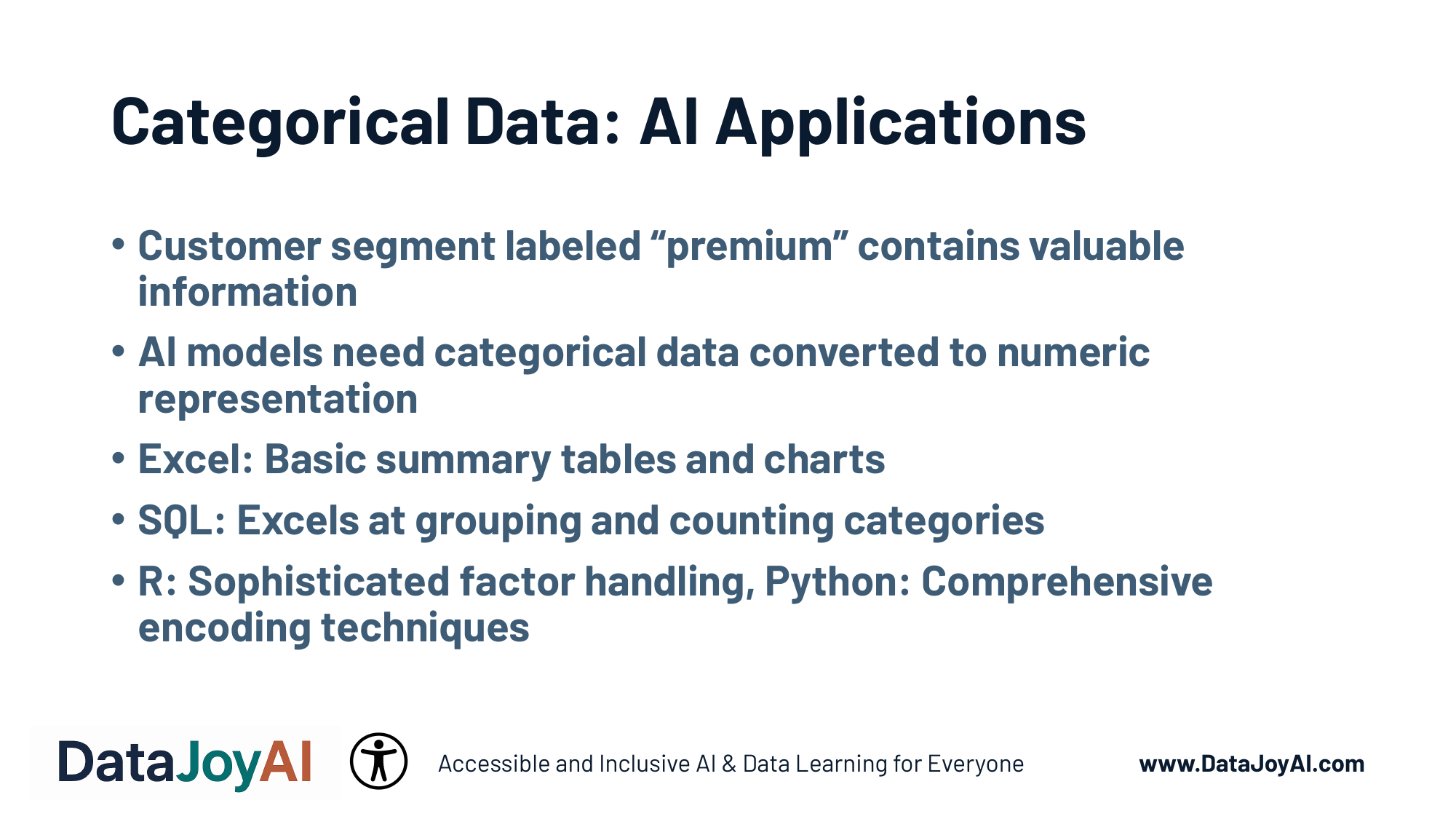

# Categorical Data: AI Applications
Customer segment labeled “premium” contains valuable information
AI models need categorical data converted to numeric representation
Excel: Basic summary tables and charts
SQL: Excels at grouping and counting categories
R: Sophisticated factor handling, Python: Comprehensive encoding techniques